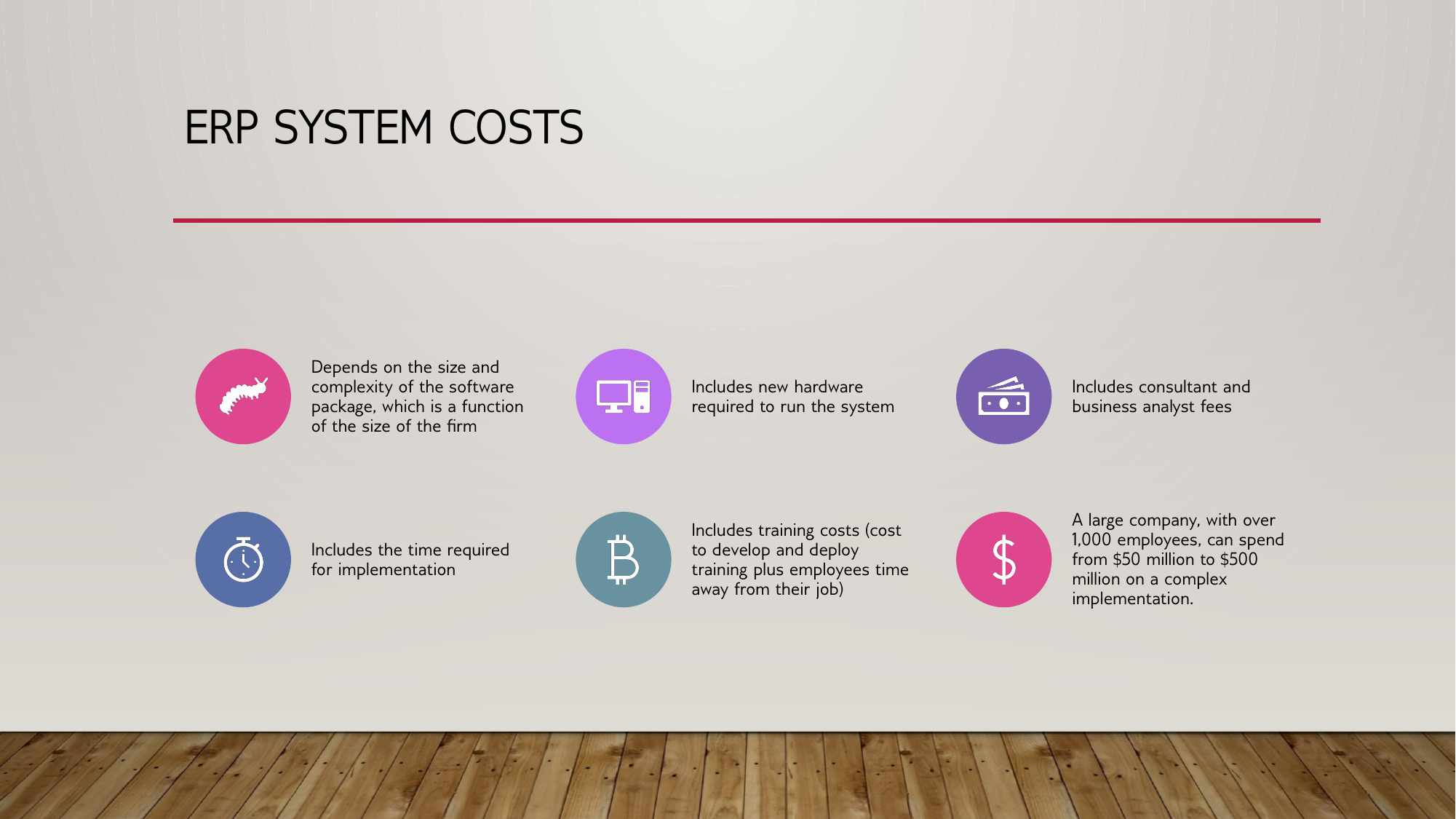

# ERP System Costs
Depends on the size and complexity of the software package, which is a function of the size of the firm
Includes new hardware required to run the system
Includes consultant and business analyst fees
Includes the time required for implementation
Includes training costs (cost to develop and deploy training plus employees time away from their job)
A large company, with over 1,000 employees, can spend from $50 million to $500 million on a complex implementation.